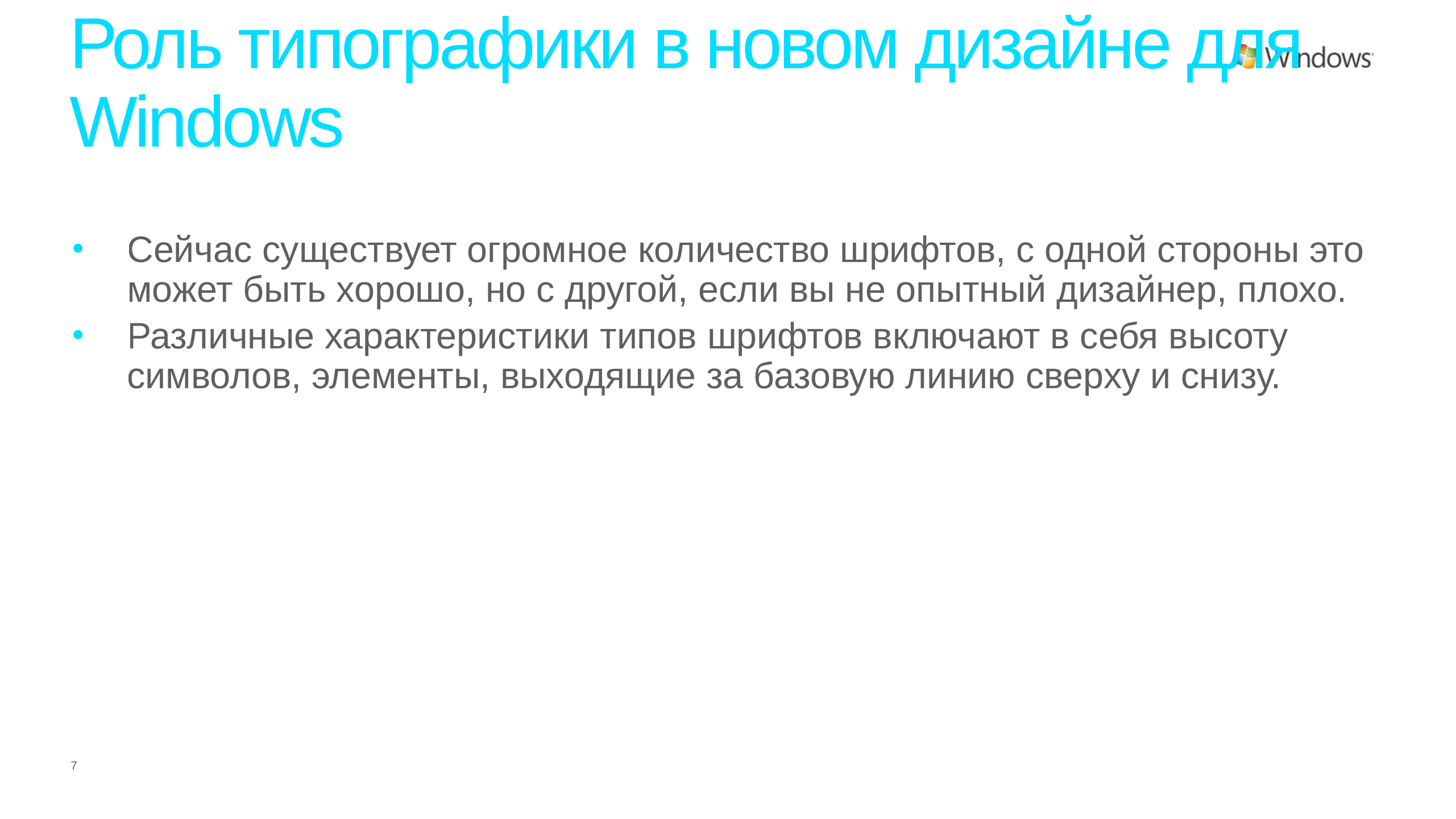

# Роль типографики в новом дизайне для Windows

Сейчас существует огромное количество шрифтов, с одной стороны это может быть хорошо, но с другой, если вы не опытный дизайнер, плохо.
Различные характеристики типов шрифтов включают в себя высоту символов, элементы, выходящие за базовую линию сверху и снизу.